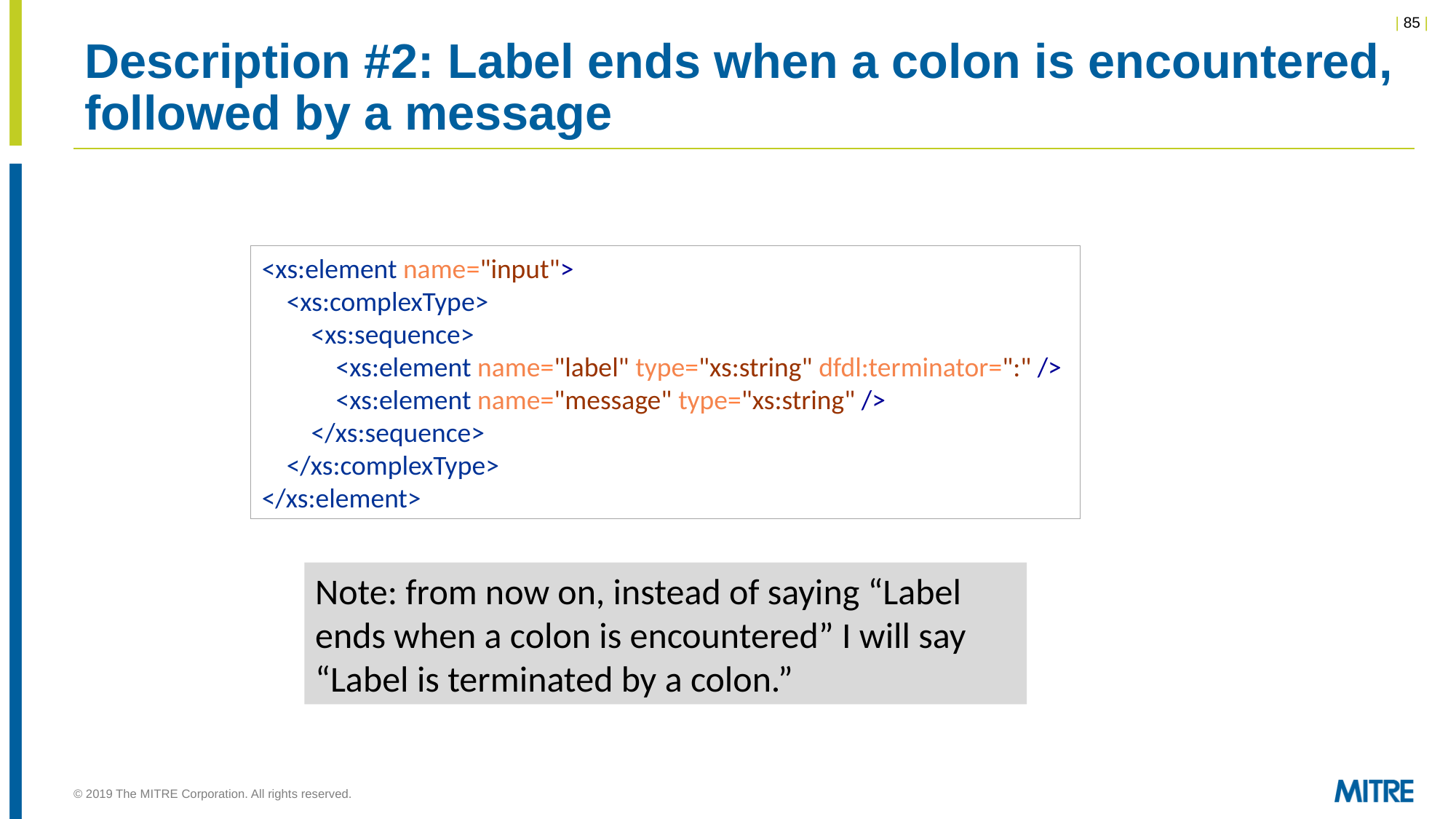

# Description #2: Label ends when a colon is encountered, followed by a message
<xs:element name="input">
    <xs:complexType>
        <xs:sequence>
            <xs:element name="label" type="xs:string" dfdl:terminator=":" />
            <xs:element name="message" type="xs:string" />
        </xs:sequence>
    </xs:complexType>
</xs:element>
Note: from now on, instead of saying “Label ends when a colon is encountered” I will say “Label is terminated by a colon.”
© 2019 The MITRE Corporation. All rights reserved.